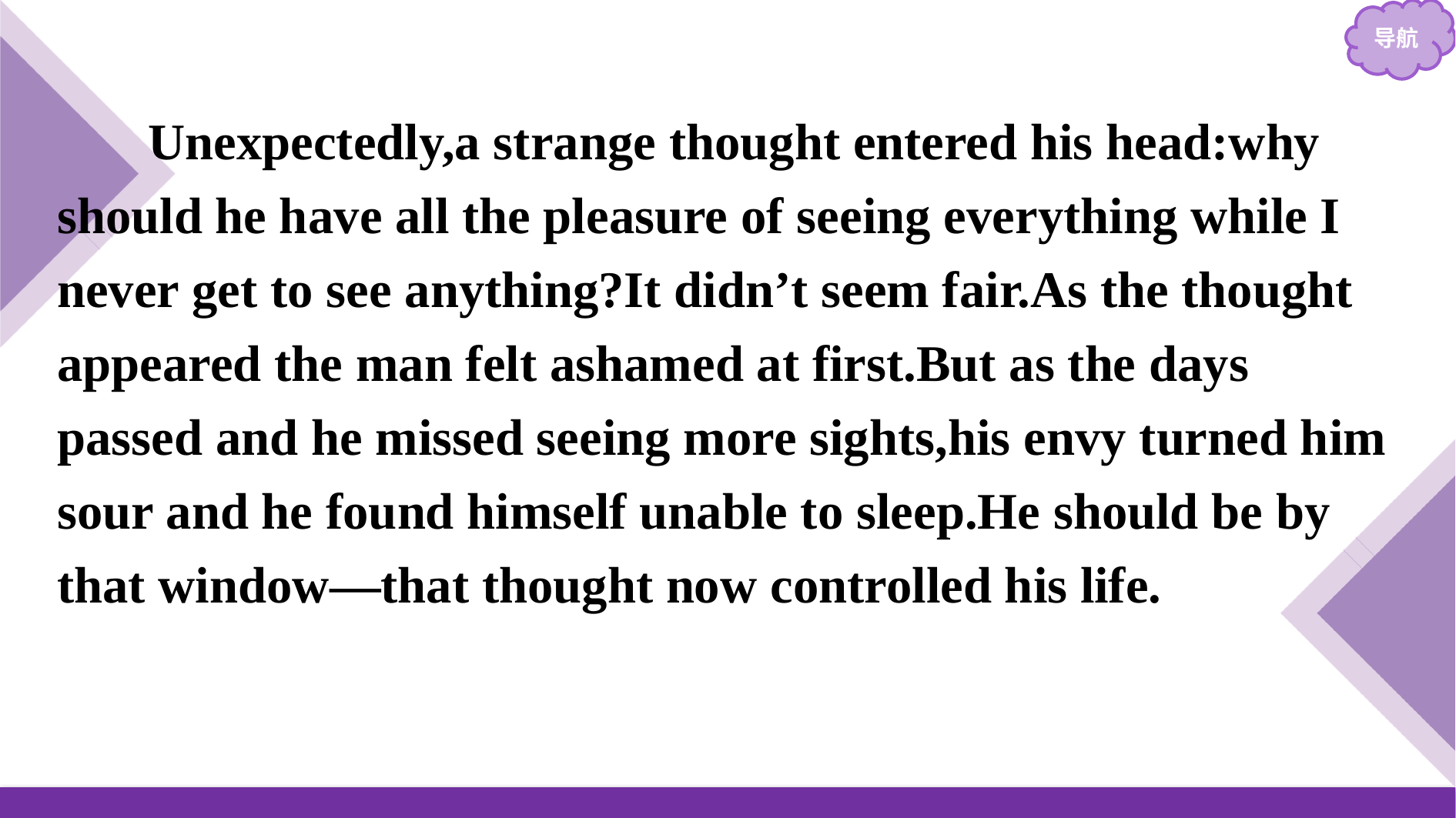

Unexpectedly,a strange thought entered his head:why should he have all the pleasure of seeing everything while I never get to see anything?It didn’t seem fair.As the thought appeared the man felt ashamed at first.But as the days passed and he missed seeing more sights,his envy turned him sour and he found himself unable to sleep.He should be by that window—that thought now controlled his life.